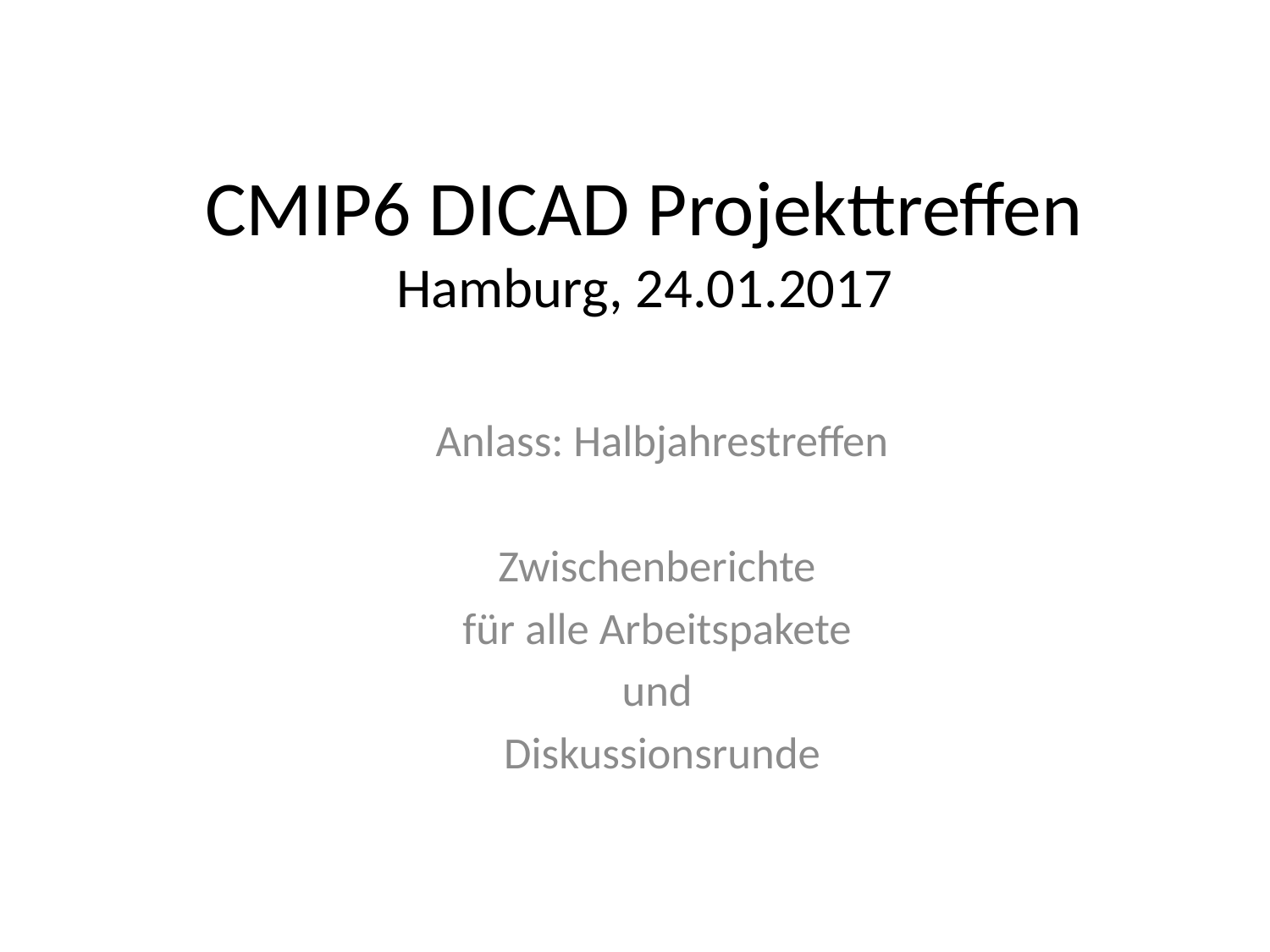

# CMIP6 DICAD Projekttreffen Hamburg, 24.01.2017
Anlass: Halbjahrestreffen

Zwischenberichte
für alle Arbeitspakete
und
Diskussionsrunde